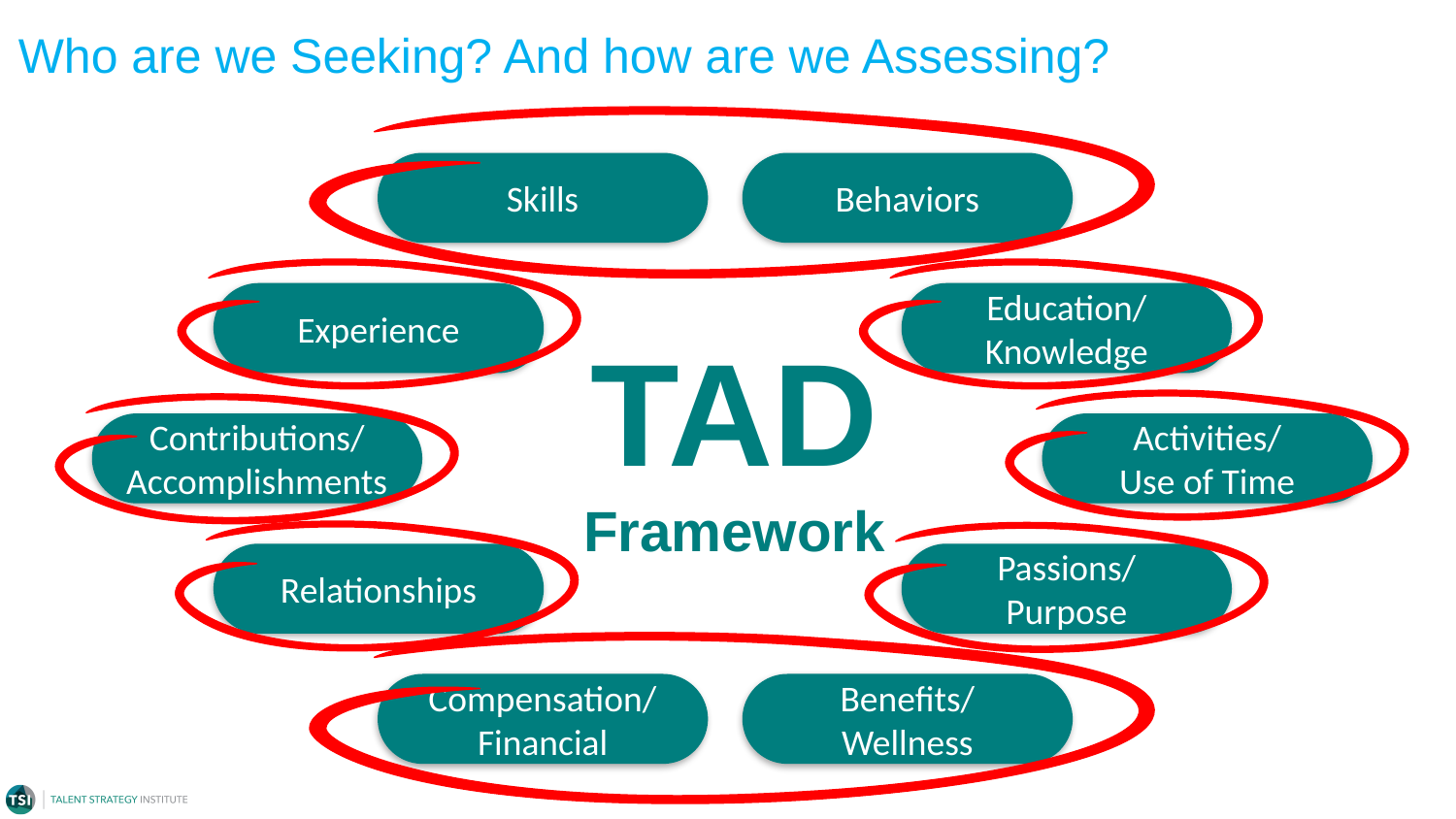

Who are we Seeking? And how are we Assessing?
The Talent Assessment & Development (TAD) Framework

Skills
Behaviors

Experience
Education/
Knowledge
TAD
Framework

Contributions/
Accomplishments
Activities/
Use of Time

Relationships
Passions/
Purpose

Compensation/
Financial
Benefits/
Wellness